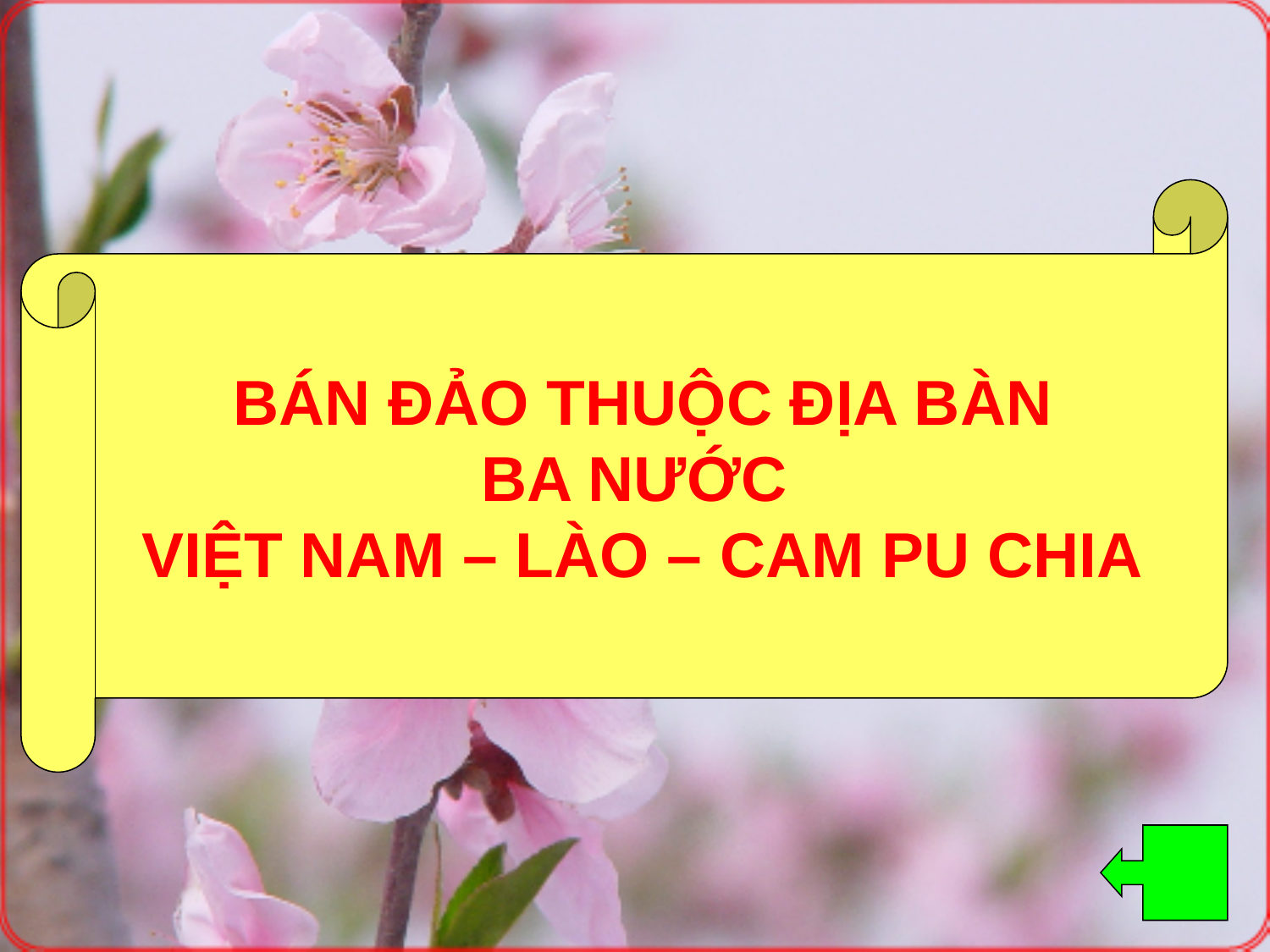

BÁN ĐẢO THUỘC ĐỊA BÀN
BA NƯỚC
VIỆT NAM – LÀO – CAM PU CHIA